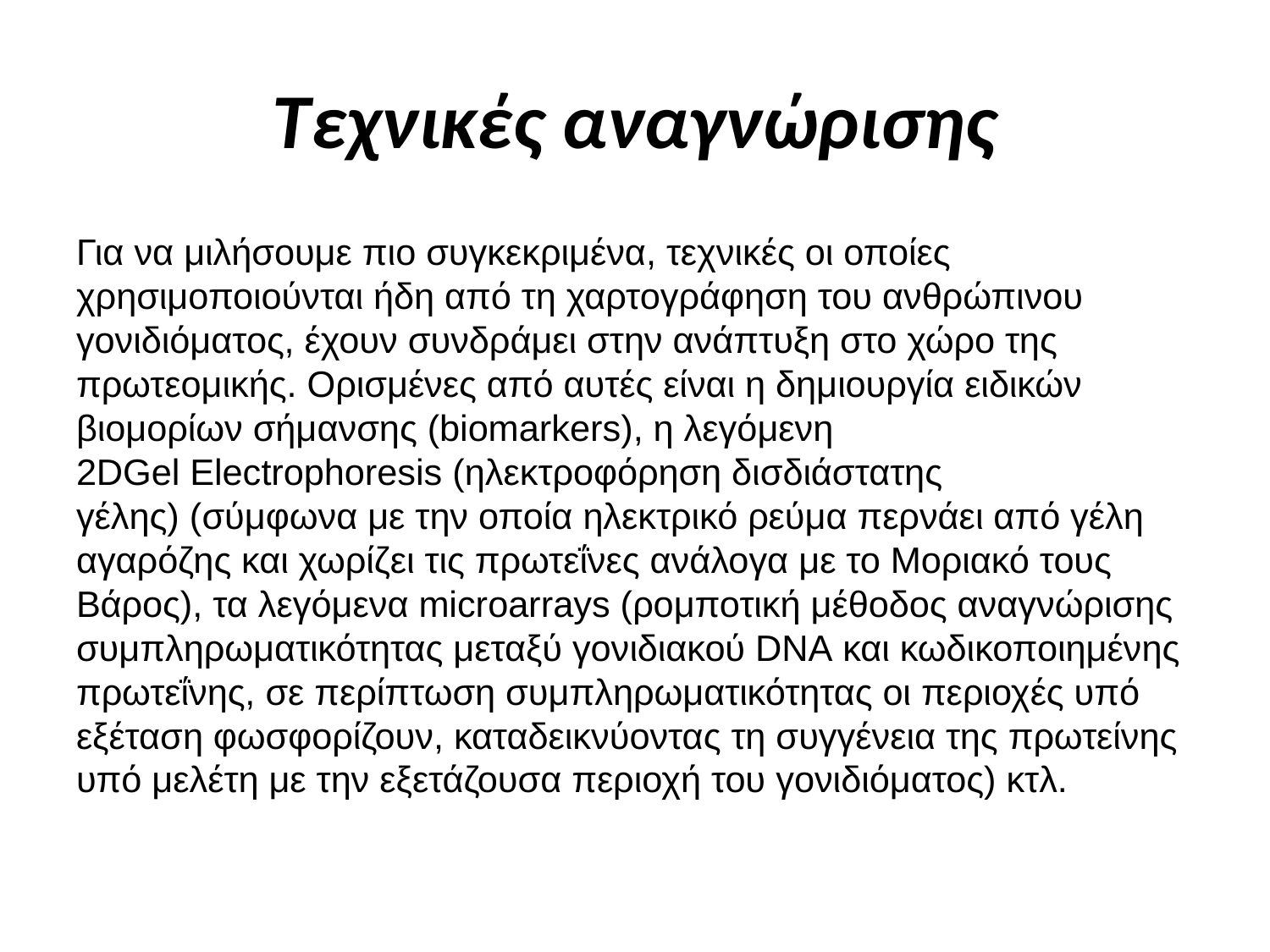

# Τεχνικές αναγνώρισης
Για να μιλήσουμε πιο συγκεκριμένα, τεχνικές οι οποίες χρησιμοποιούνται ήδη από τη χαρτογράφηση του ανθρώπινου γονιδιόματος, έχουν συνδράμει στην ανάπτυξη στο χώρο της πρωτεομικής. Ορισμένες από αυτές είναι η δημιουργία ειδικών βιομορίων σήμανσης (biomarkers), η λεγόμενη 2DGel Electrophoresis (ηλεκτροφόρηση δισδιάστατης γέλης) (σύμφωνα με την οποία ηλεκτρικό ρεύμα περνάει από γέλη αγαρόζης και χωρίζει τις πρωτεΐνες ανάλογα με το Μοριακό τους Βάρος), τα λεγόμενα microarrays (ρομποτική μέθοδος αναγνώρισης συμπληρωματικότητας μεταξύ γονιδιακού DNA και κωδικοποιημένης πρωτεΐνης, σε περίπτωση συμπληρωματικότητας οι περιοχές υπό εξέταση φωσφορίζουν, καταδεικνύοντας τη συγγένεια της πρωτείνης υπό μελέτη με την εξετάζουσα περιοχή του γονιδιόματος) κτλ.